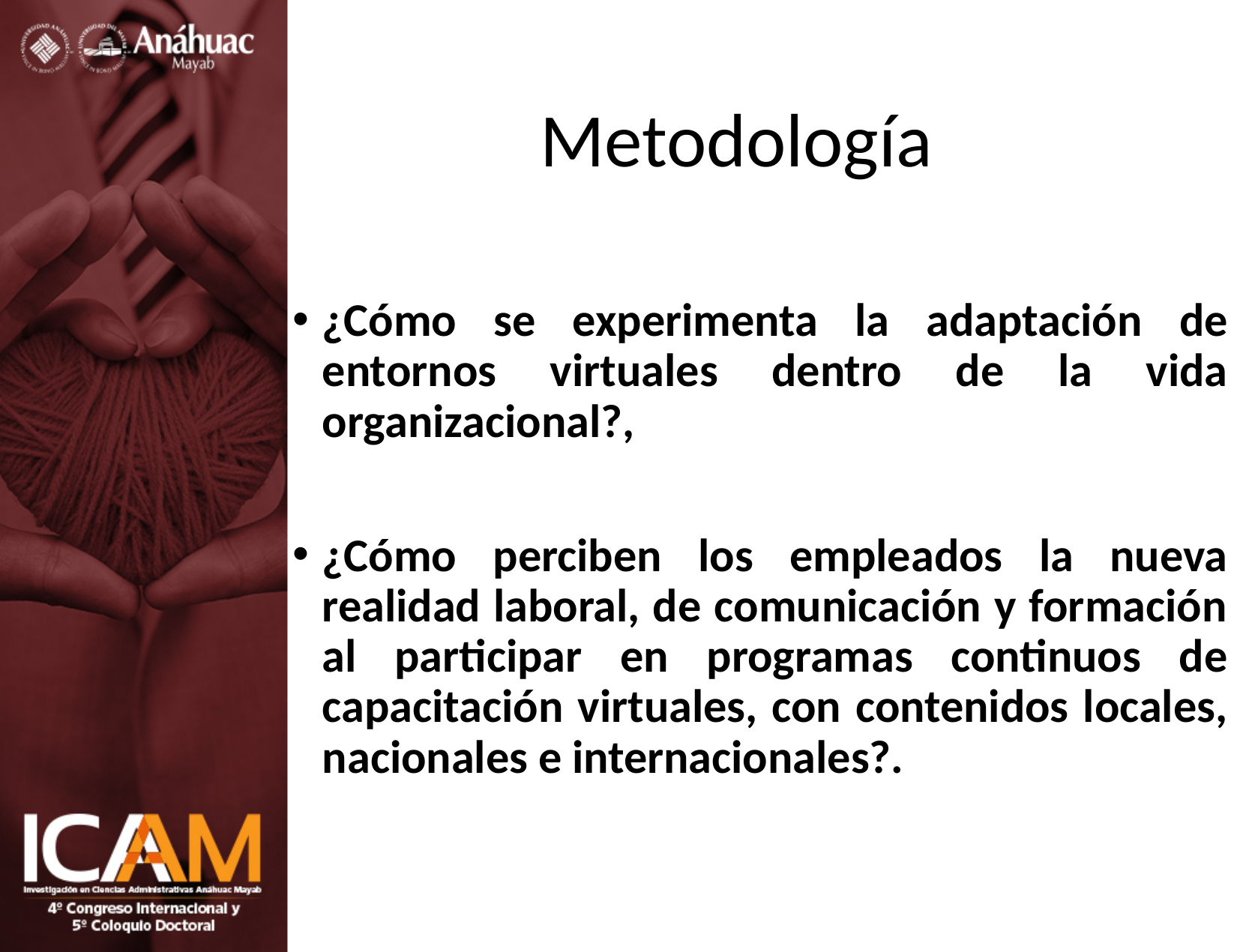

# Metodología
¿Cómo se experimenta la adaptación de entornos virtuales dentro de la vida organizacional?,

¿Cómo perciben los empleados la nueva realidad laboral, de comunicación y formación al participar en programas continuos de capacitación virtuales, con contenidos locales, nacionales e internacionales?.